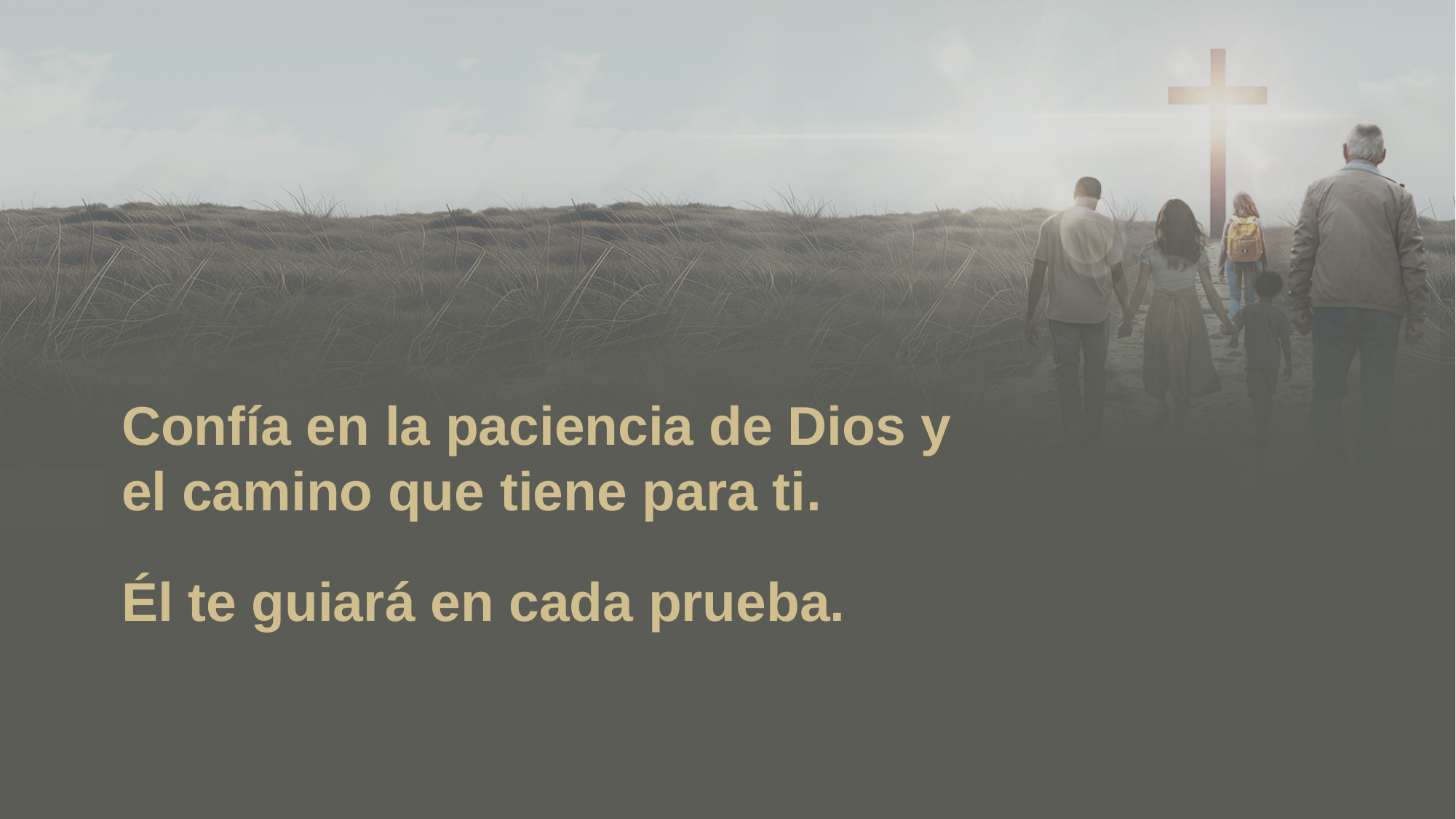

Confía en la paciencia de Dios y el camino que tiene para ti.
Él te guiará en cada prueba.